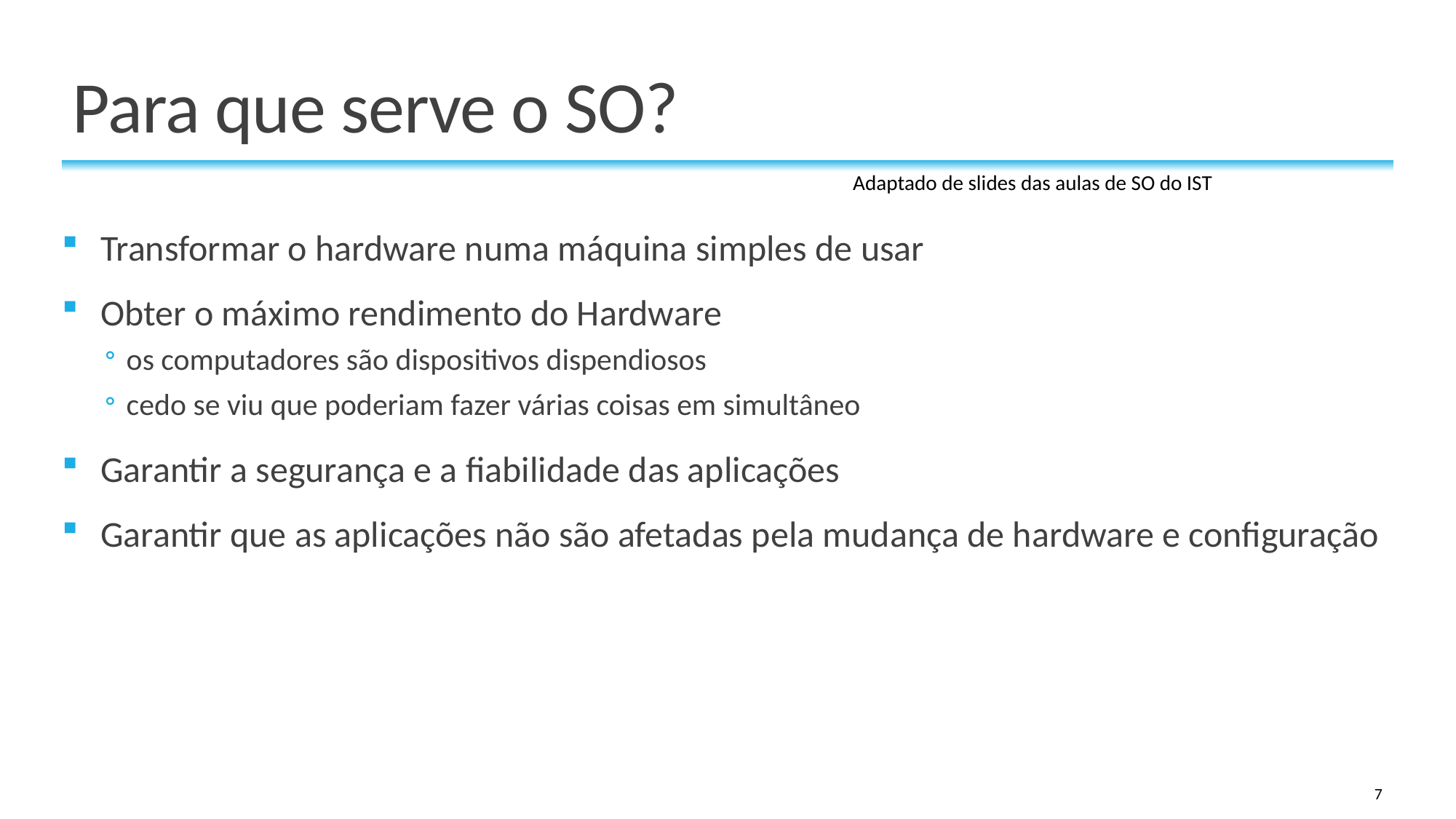

# Para que serve o SO?
Adaptado de slides das aulas de SO do IST
Transformar o hardware numa máquina simples de usar
Obter o máximo rendimento do Hardware
os computadores são dispositivos dispendiosos
cedo se viu que poderiam fazer várias coisas em simultâneo
Garantir a segurança e a fiabilidade das aplicações
Garantir que as aplicações não são afetadas pela mudança de hardware e configuração
7